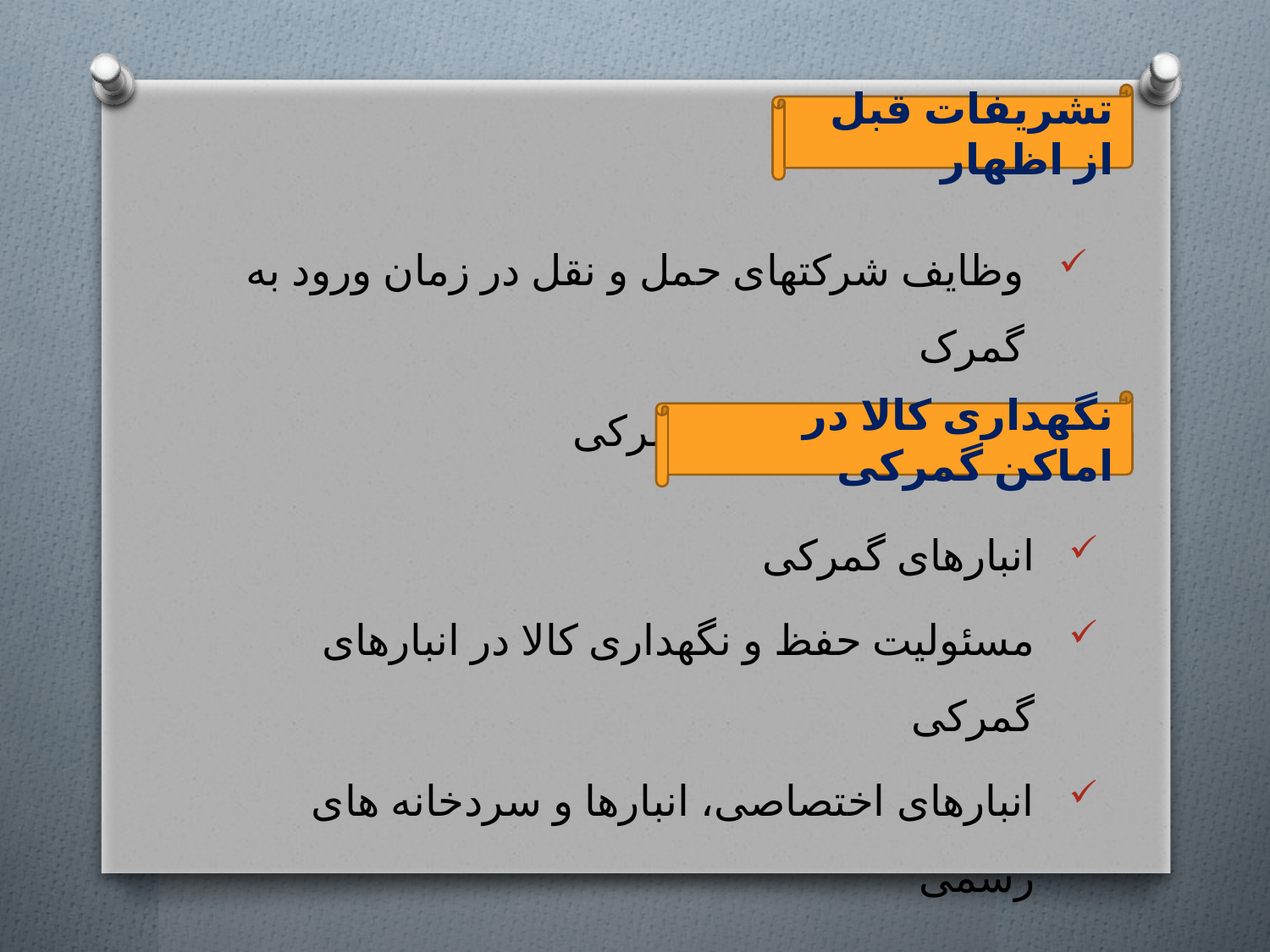

تشریفات قبل از اظهار
وظایف شرکتهای حمل و نقل در زمان ورود به گمرک
تخلیه کالا در اماکن گمرکی
نگهداری کالا در اماکن گمرکی
انبارهای گمرکی
مسئولیت حفظ و نگهداری کالا در انبارهای گمرکی
انبارهای اختصاصی، انبارها و سردخانه های رسمی